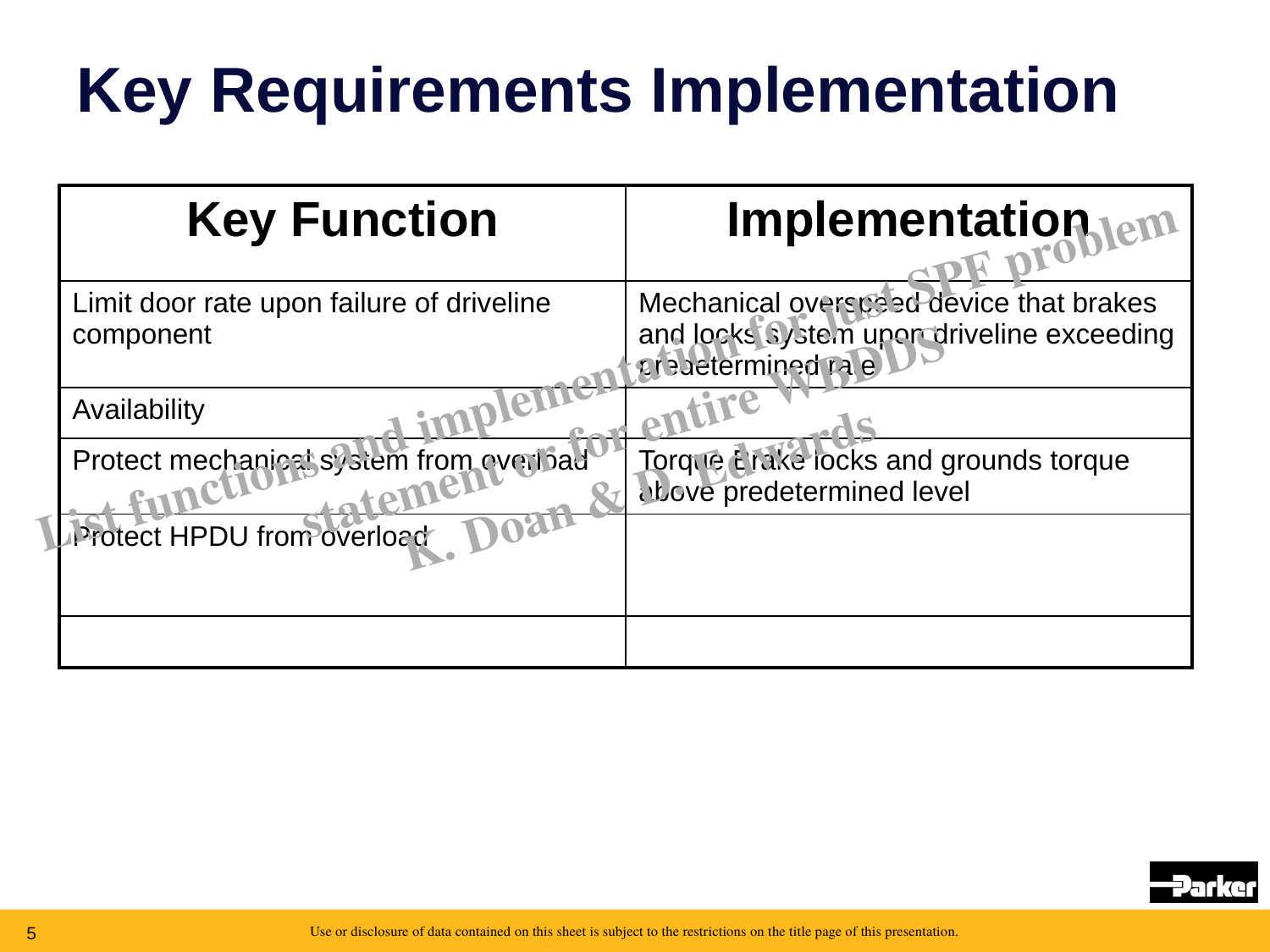

# Key Requirements Implementation
| Key Function | Implementation |
| --- | --- |
| Limit door rate upon failure of driveline component | Mechanical overspeed device that brakes and locks system upon driveline exceeding predetermined rate |
| Availability |  |
| Protect mechanical system from overload | Torque Brake locks and grounds torque above predetermined level |
| Protect HPDU from overload |  |
|  |  |
List functions and implementation for just SPF problem statement or for entire WBDDS
K. Doan & D. Edwards